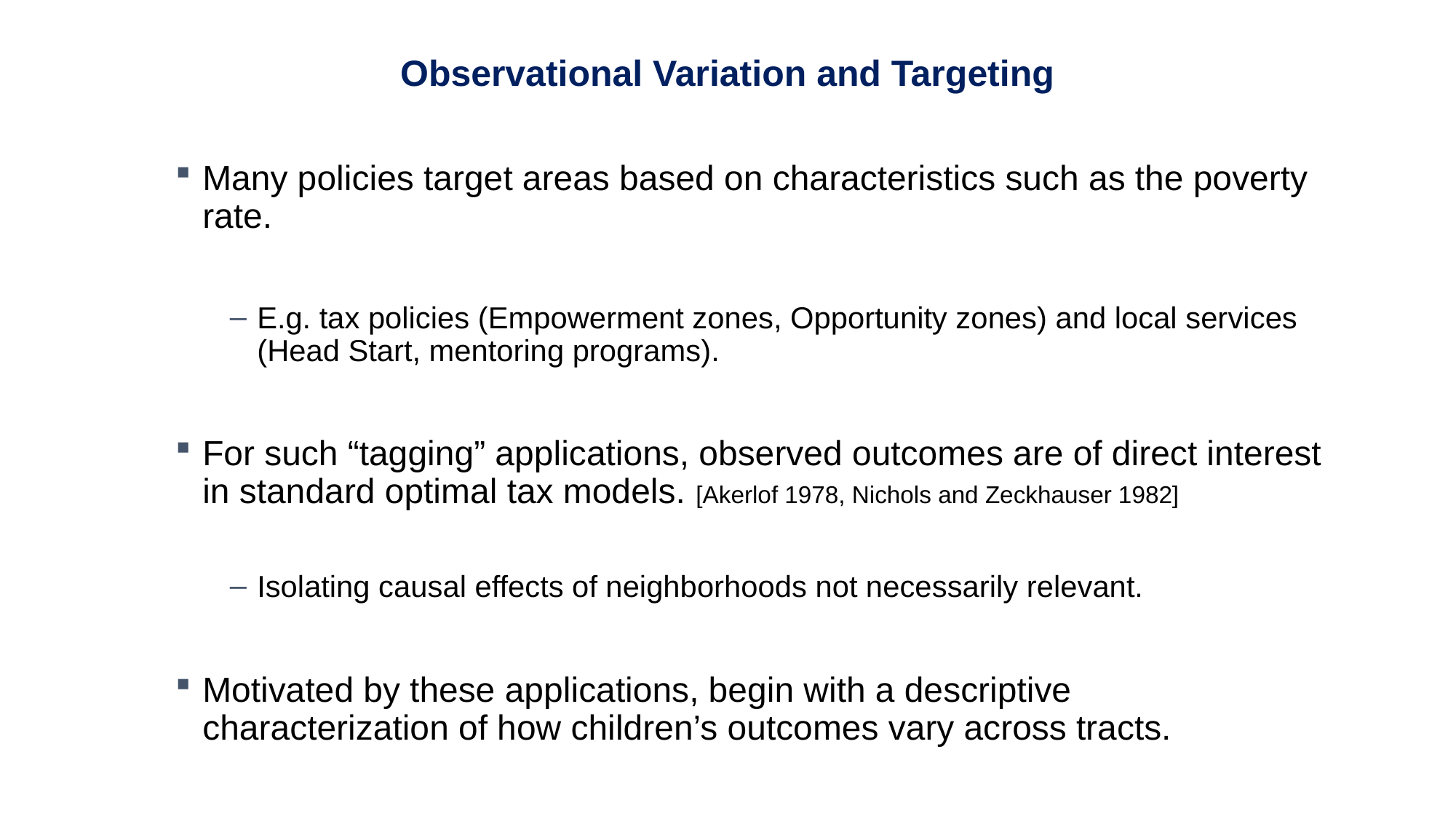

Observational Variation and Targeting
Many policies target areas based on characteristics such as the poverty rate.

E.g. tax policies (Empowerment zones, Opportunity zones) and local services (Head Start, mentoring programs).

For such “tagging” applications, observed outcomes are of direct interest in standard optimal tax models. [Akerlof 1978, Nichols and Zeckhauser 1982]

Isolating causal effects of neighborhoods not necessarily relevant.

Motivated by these applications, begin with a descriptive characterization of how children’s outcomes vary across tracts.